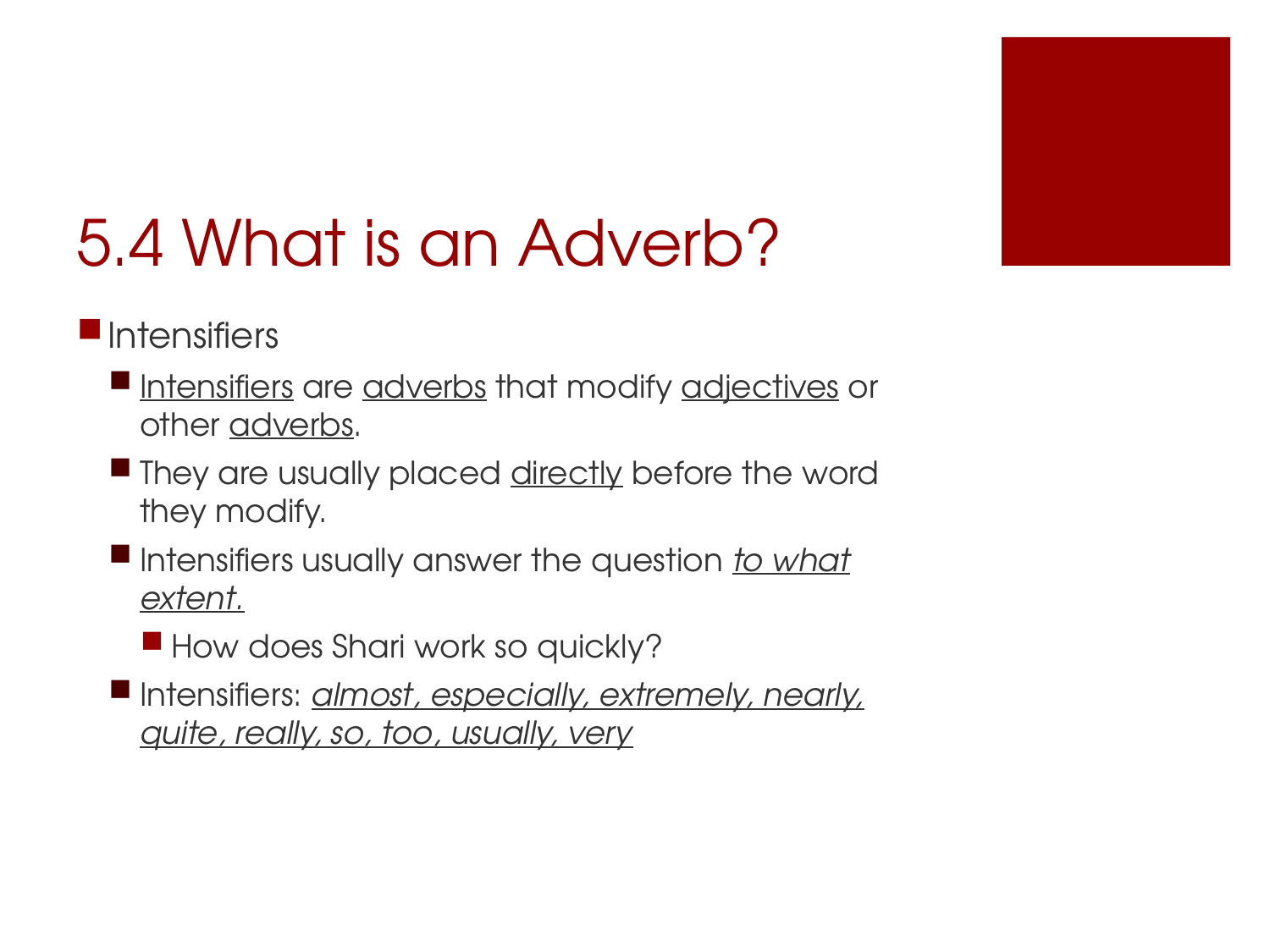

# 5.4 What is an Adverb?
Intensifiers
Intensifiers are adverbs that modify adjectives or other adverbs.
They are usually placed directly before the word they modify.
Intensifiers usually answer the question to what extent.
How does Shari work so quickly?
Intensifiers: almost, especially, extremely, nearly, quite, really, so, too, usually, very